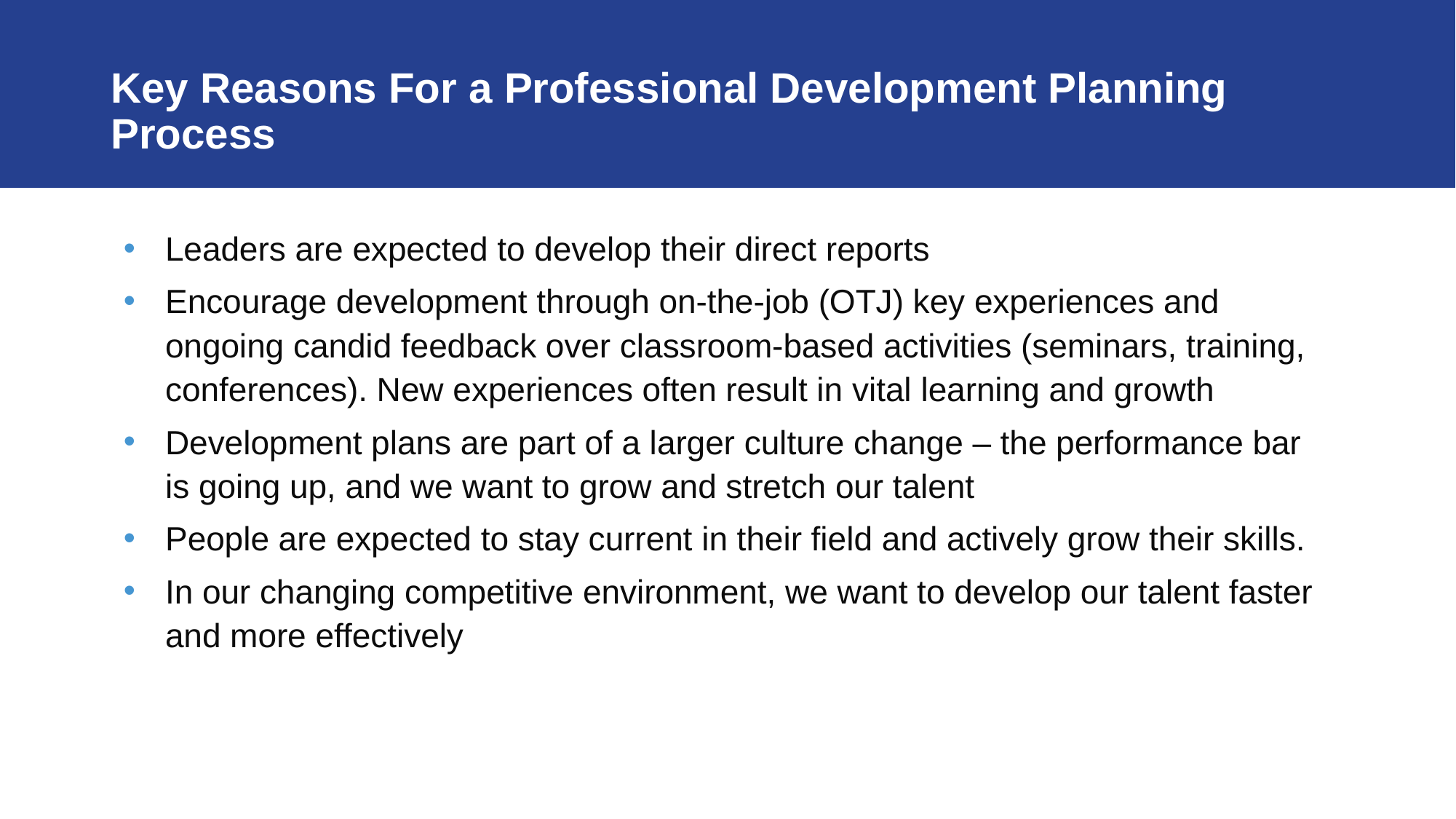

# Key Reasons For a Professional Development Planning Process
Leaders are expected to develop their direct reports
Encourage development through on-the-job (OTJ) key experiences and ongoing candid feedback over classroom-based activities (seminars, training, conferences). New experiences often result in vital learning and growth
Development plans are part of a larger culture change – the performance bar is going up, and we want to grow and stretch our talent
People are expected to stay current in their field and actively grow their skills.
In our changing competitive environment, we want to develop our talent faster and more effectively